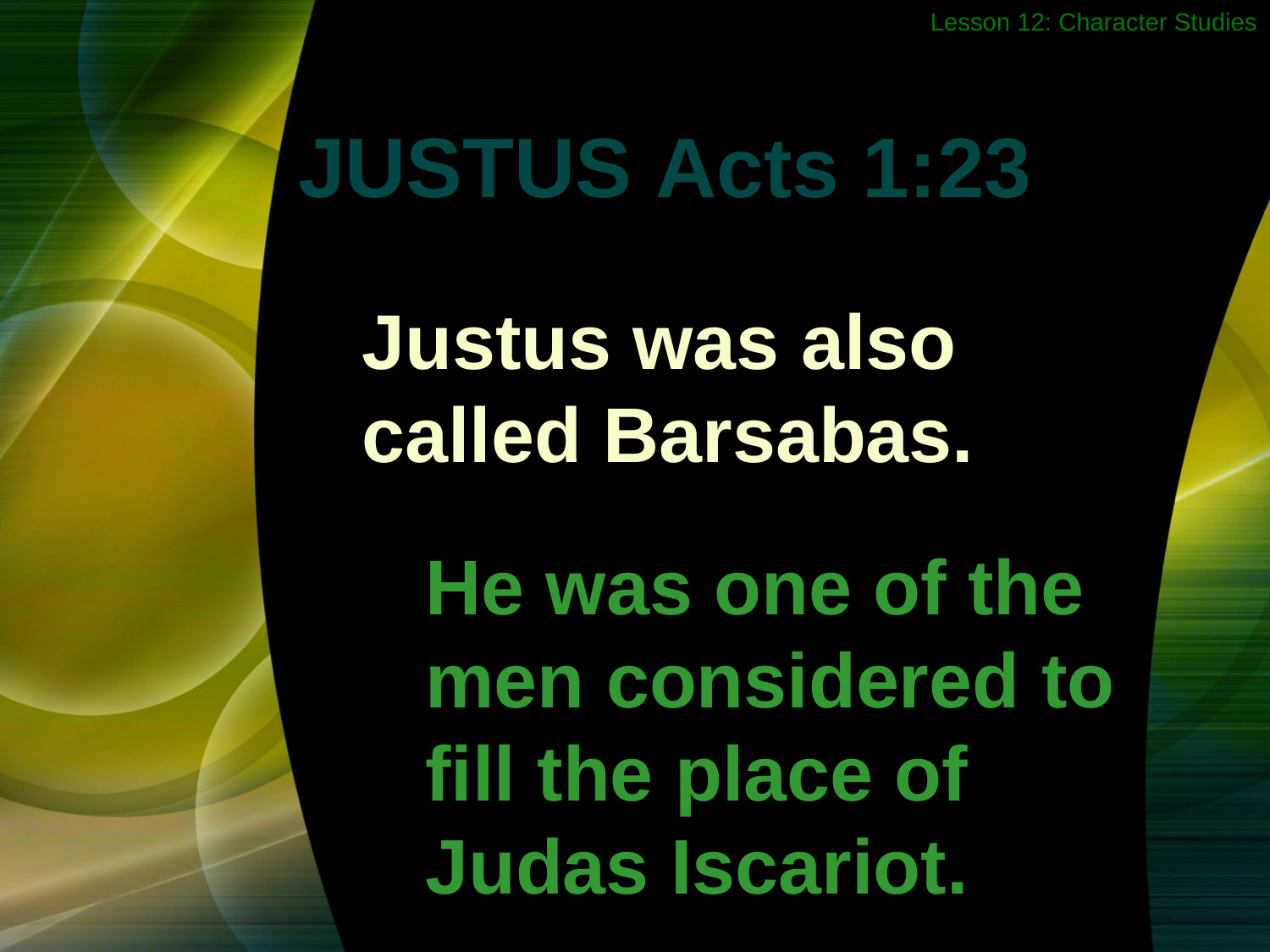

Lesson 12: Character Studies
JUSTUS Acts 1:23
Justus was also called Barsabas.
He was one of the men considered to fill the place of Judas Iscariot.